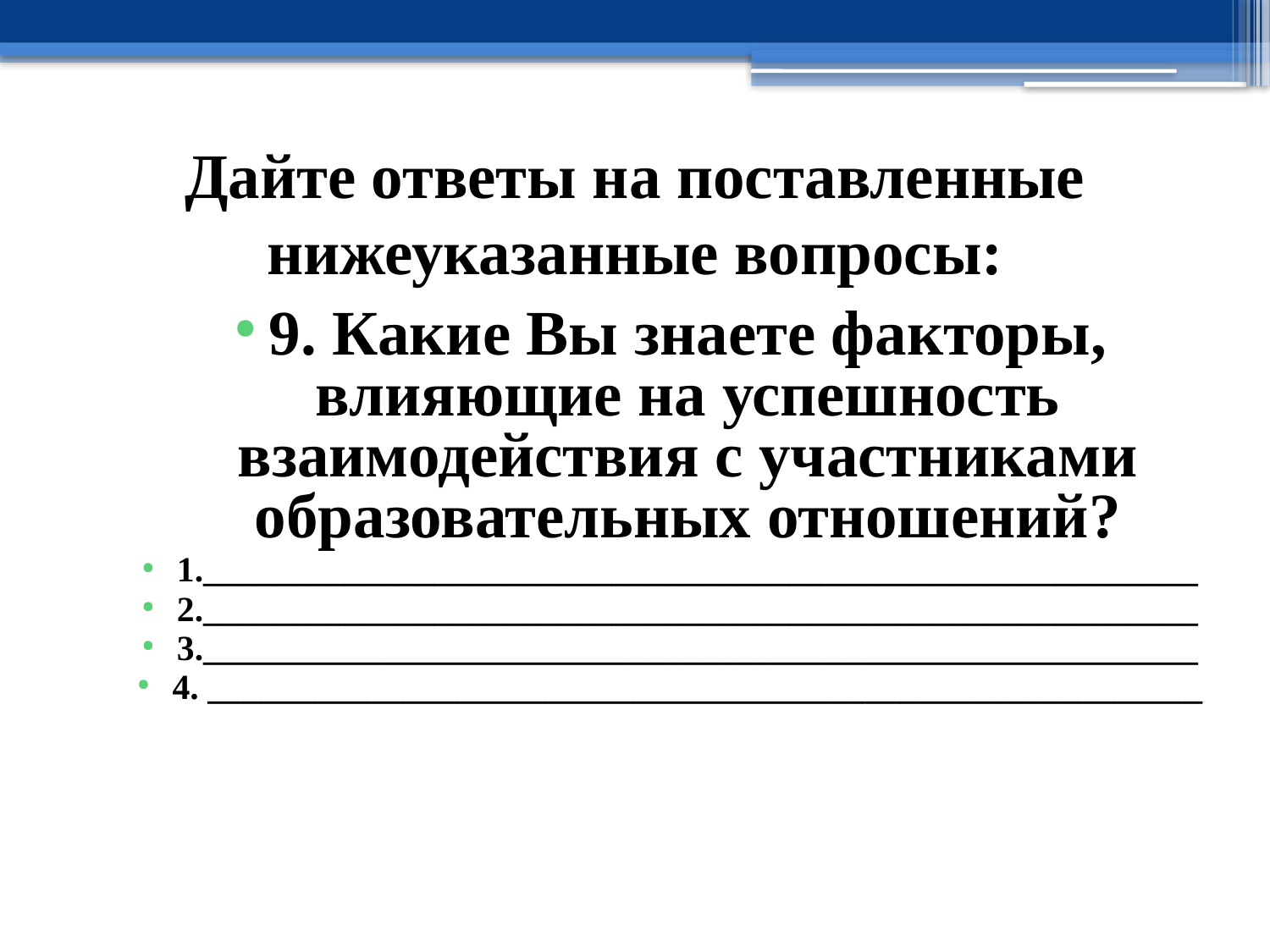

# Дайте ответы на поставленные нижеуказанные вопросы:
9. Какие Вы знаете факторы, влияющие на успешность взаимодействия с участниками образовательных отношений?
1.________________________________________________________
2.________________________________________________________
3.________________________________________________________
4. ________________________________________________________